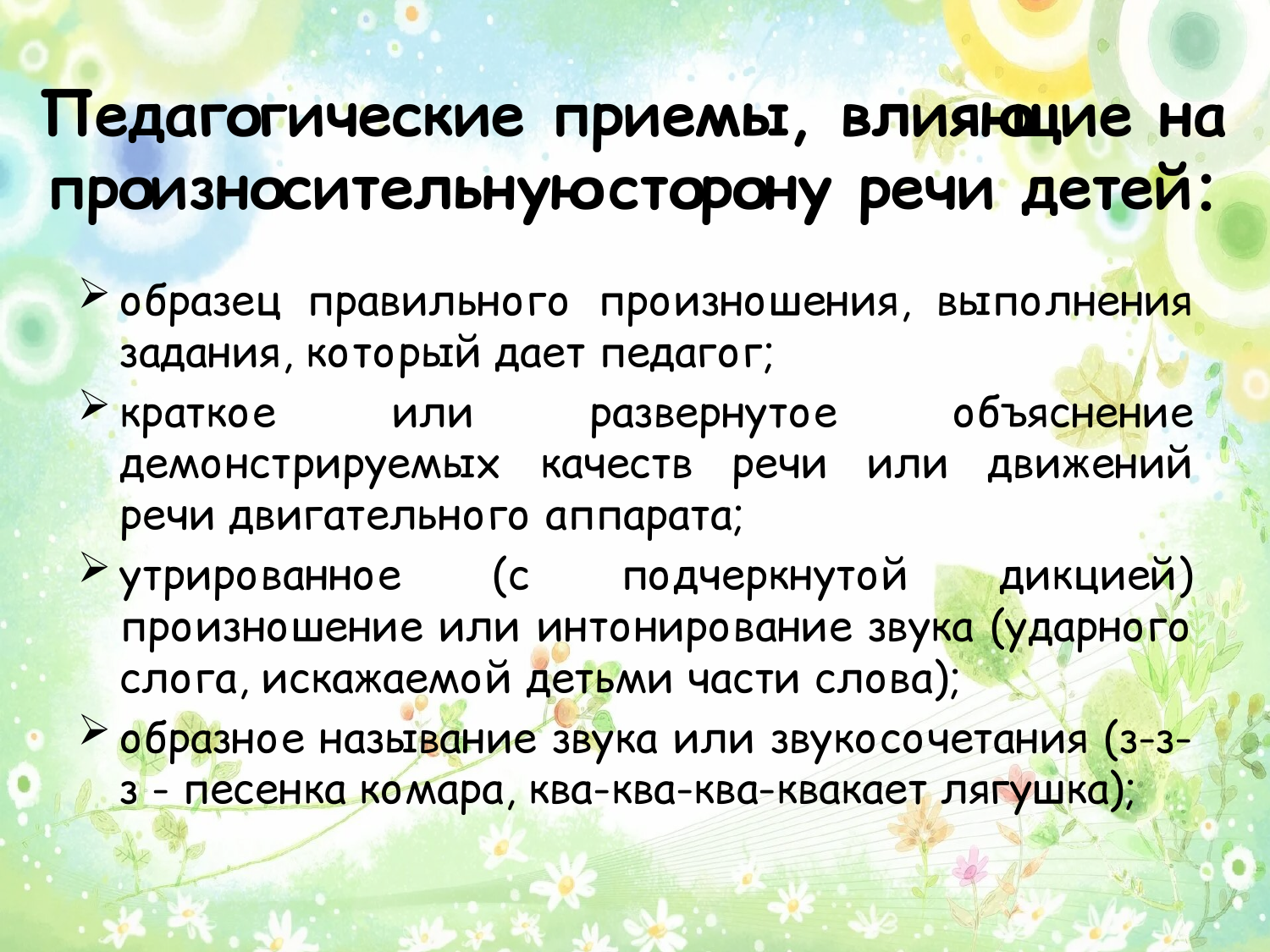

# Педагогические приемы, влияющие на произносительную сторону речи детей:
образец правильного произношения, выполнения задания, который дает педагог;
краткое или развернутое объяснение демонстрируемых качеств речи или движений речи двигательного аппарата;
утрированное (с подчеркнутой дикцией) произношение или интонирование звука (ударного слога, искажаемой детьми части слова);
образное называние звука или звукосочетания (з-з-з - песенка комара, ква-ква-ква-квакает лягушка);